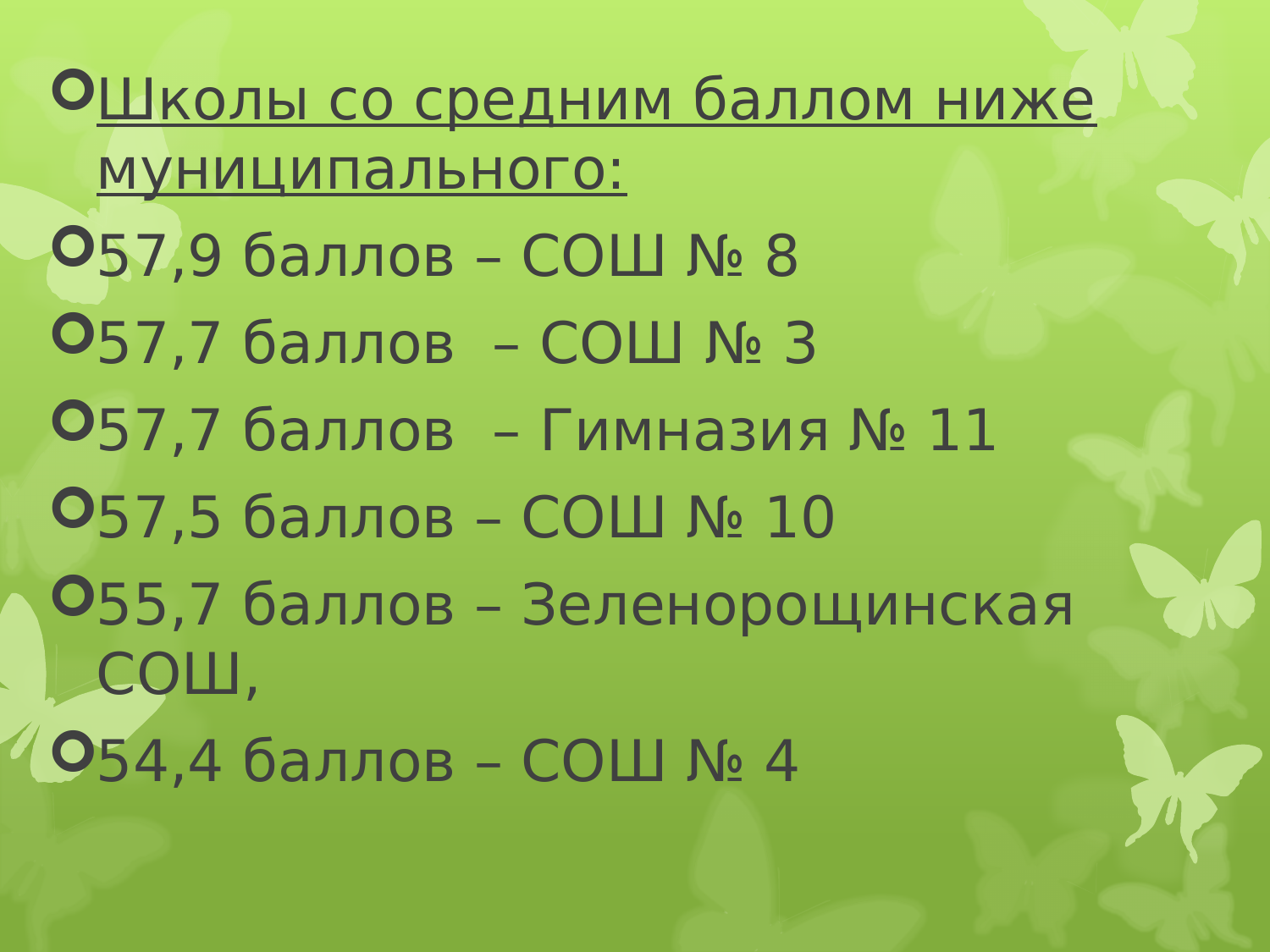

Школы со средним баллом ниже муниципального:
57,9 баллов – СОШ № 8
57,7 баллов  – СОШ № 3
57,7 баллов  – Гимназия № 11
57,5 баллов – СОШ № 10
55,7 баллов – Зеленорощинская СОШ,
54,4 баллов – СОШ № 4

#